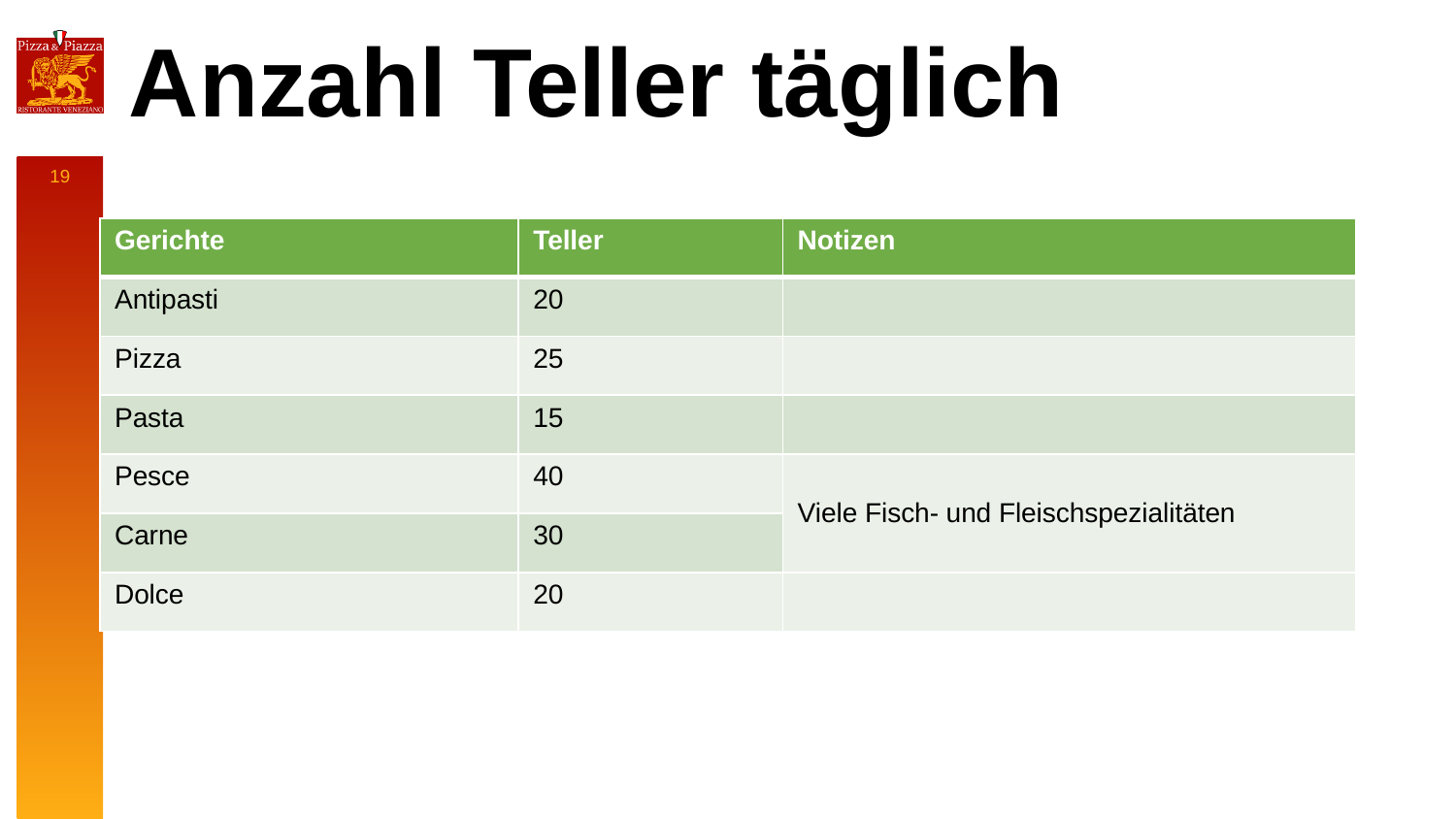

# Anzahl Teller täglich
19
| Gerichte | Teller | Notizen |
| --- | --- | --- |
| Antipasti | 20 |  |
| Pizza | 25 |  |
| Pasta | 15 |  |
| Pesce | 40 | Viele Fisch- und Fleischspezialitäten |
| Carne | 30 |  |
| Dolce | 20 |  |